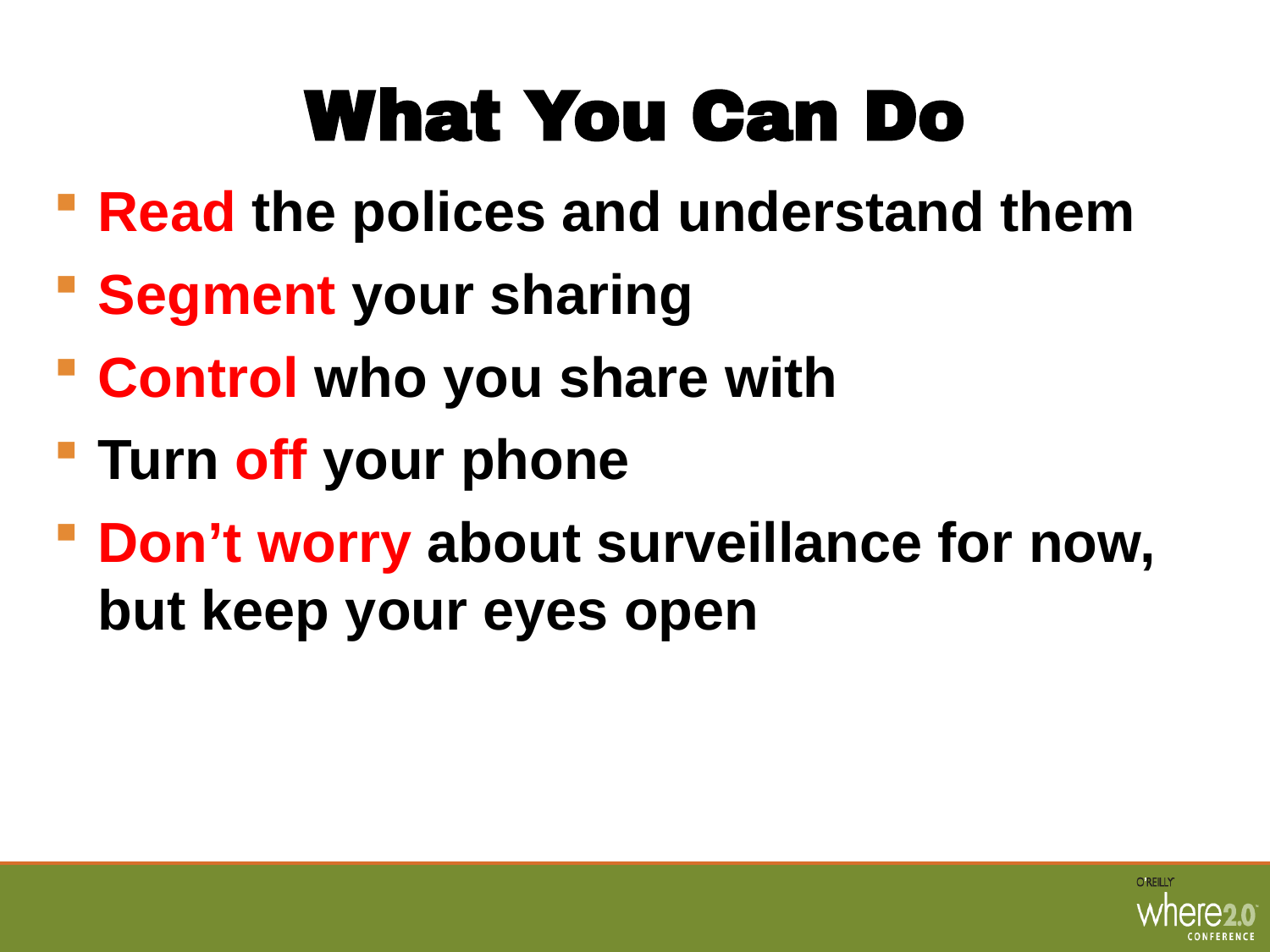

# What You Can Do
Read the polices and understand them
Segment your sharing
Control who you share with
Turn off your phone
Don’t worry about surveillance for now, but keep your eyes open